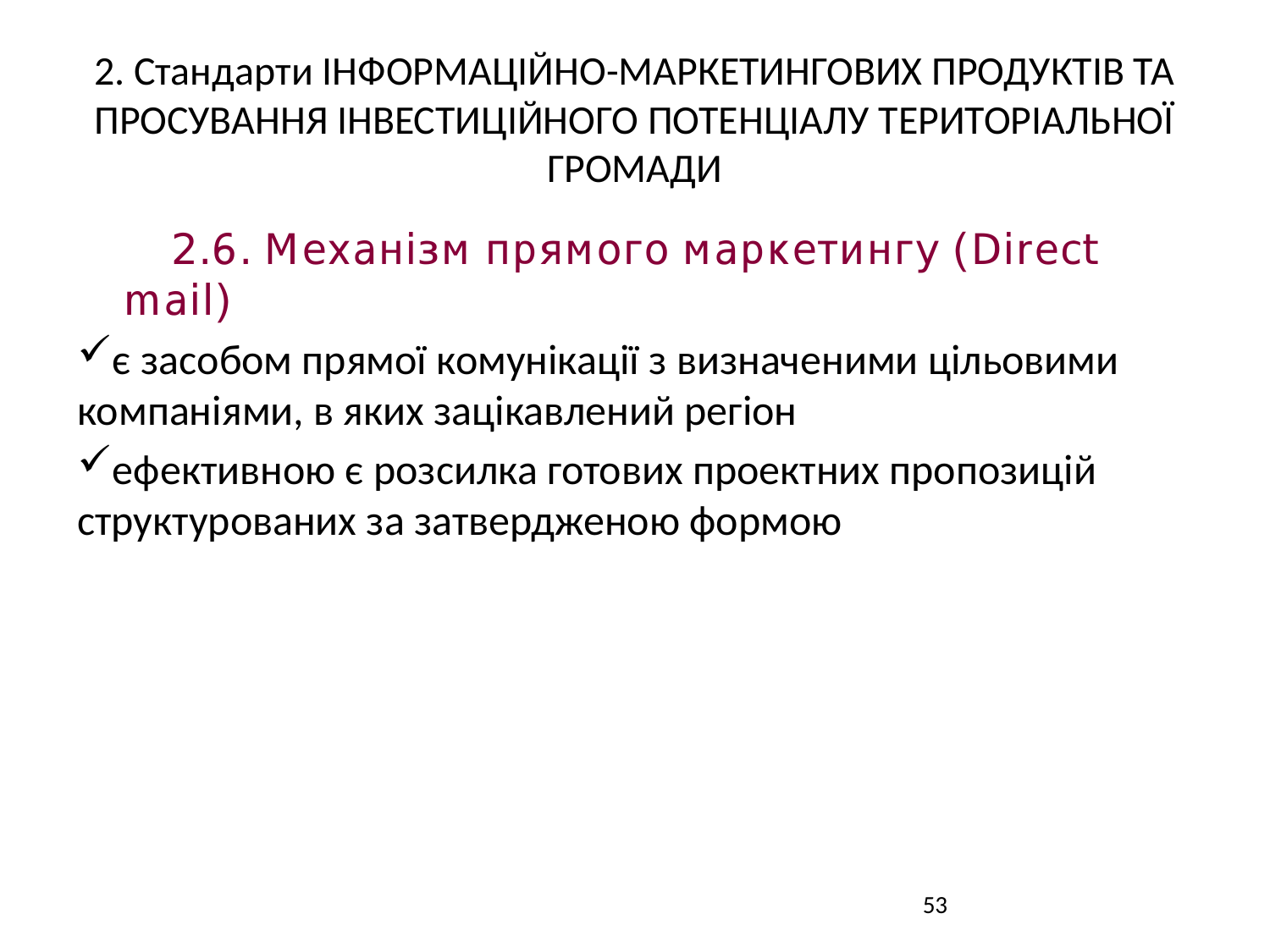

# 2. Стандарти ІНФОРМАЦІЙНО-МАРКЕТИНГОВИХ ПРОДУКТІВ ТА ПРОСУВАННЯ ІНВЕСТИЦІЙНОГО ПОТЕНЦІАЛУ ТЕРИТОРІАЛЬНОЇ ГРОМАДИ
2.6. Механізм прямого маркетингу (Direct mail)
є засобом прямої комунікації з визначеними цільовими компаніями, в яких зацікавлений регіон
ефективною є розсилка готових проектних пропозицій структурованих за затвердженою формою
53